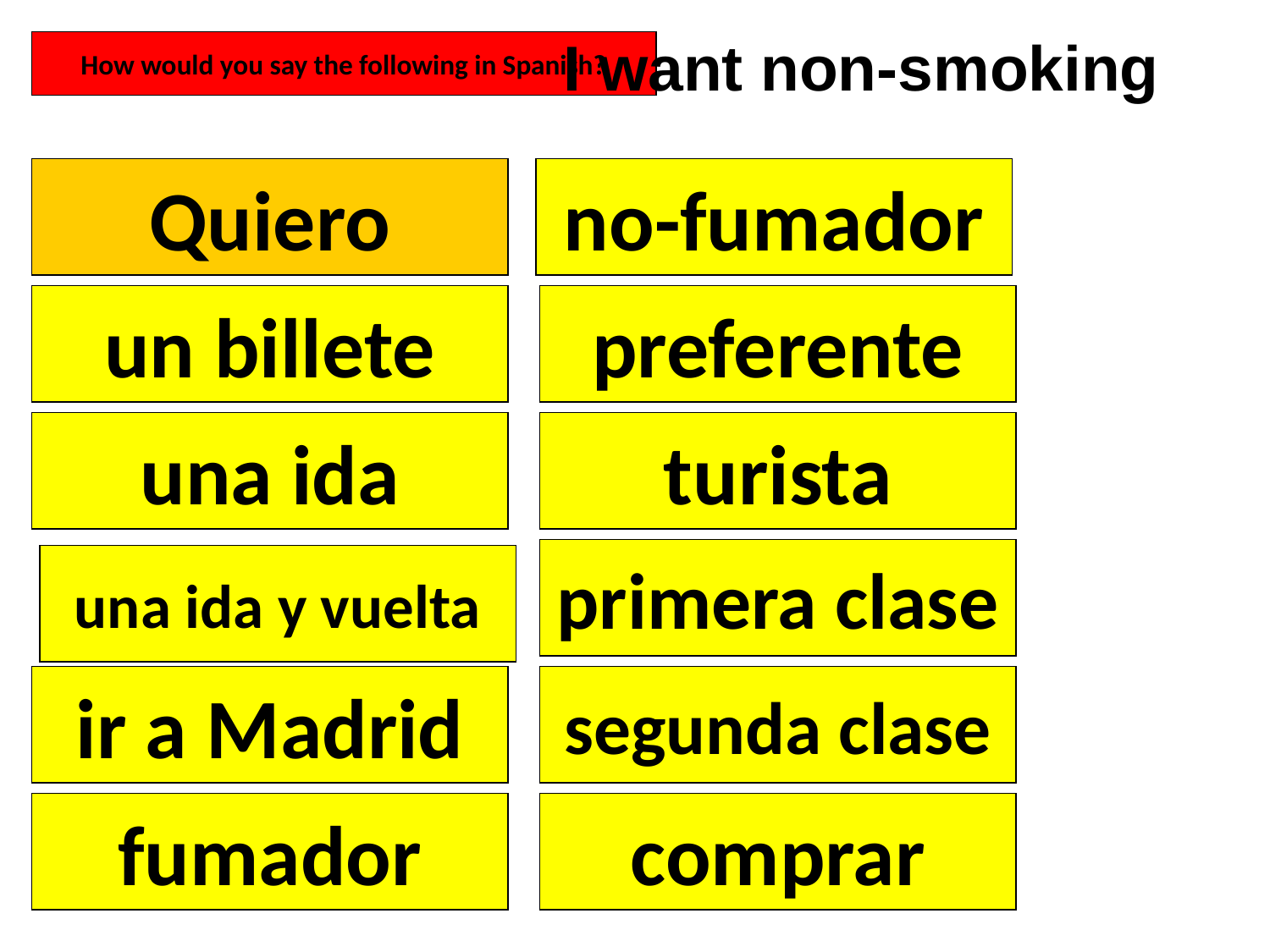

I want non-smoking
How would you say the following in Spanish?
Quiero
no-fumador
un billete
preferente
una ida
turista
primera clase
una ida y vuelta
ir a Madrid
segunda clase
fumador
comprar